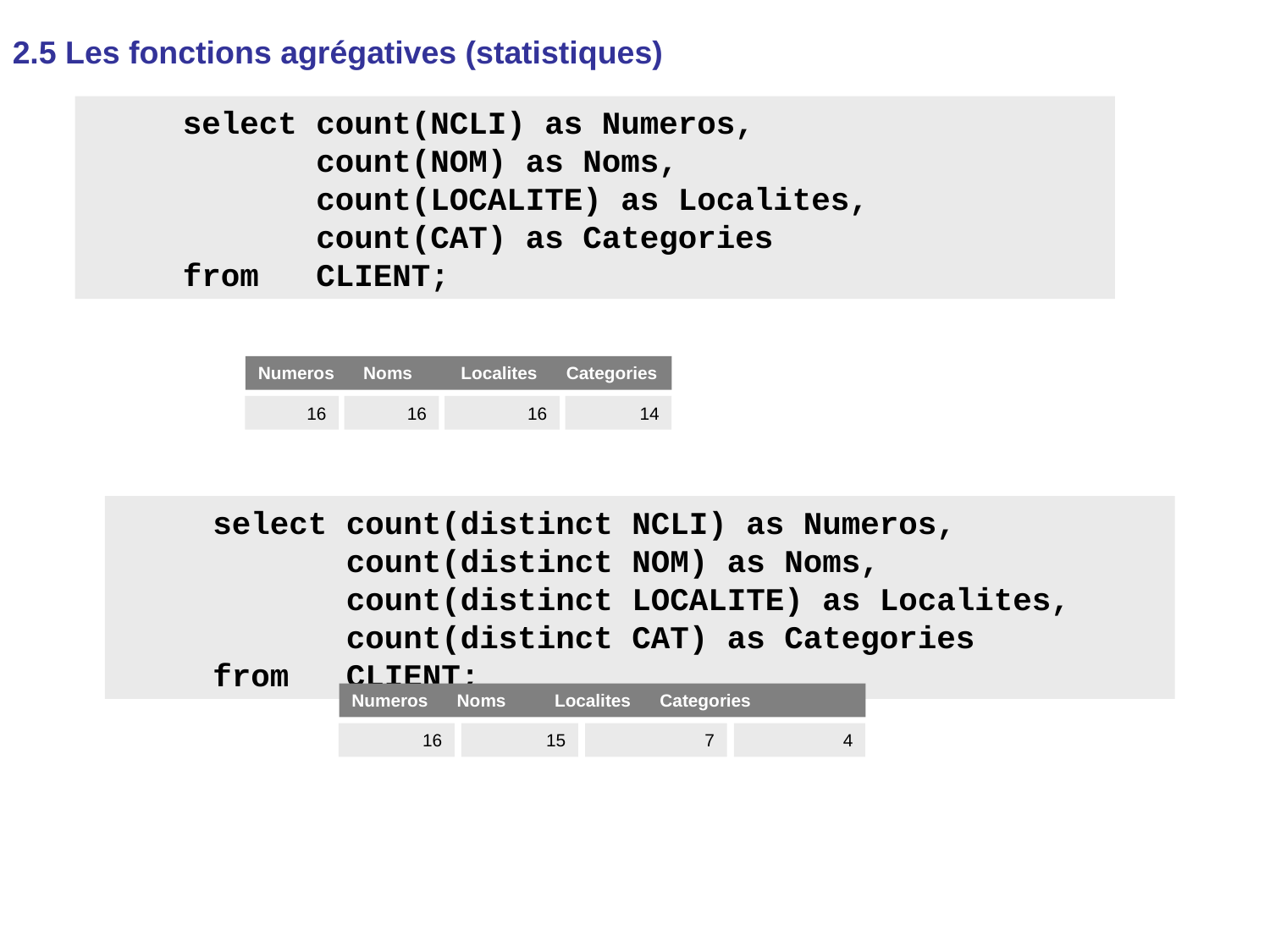

2.5 Les fonctions agrégatives (statistiques)
     select count(NCLI) as Numeros,
            count(NOM) as Noms,
            count(LOCALITE) as Localites,
            count(CAT) as Categories
     from   CLIENT;
Numeros      Noms          Localites      Categories
16
16
16
14
     select count(distinct NCLI) as Numeros,
            count(distinct NOM) as Noms,
            count(distinct LOCALITE) as Localites,
            count(distinct CAT) as Categories
     from   CLIENT;
Numeros      Noms          Localites      Categories
16
15
7
4